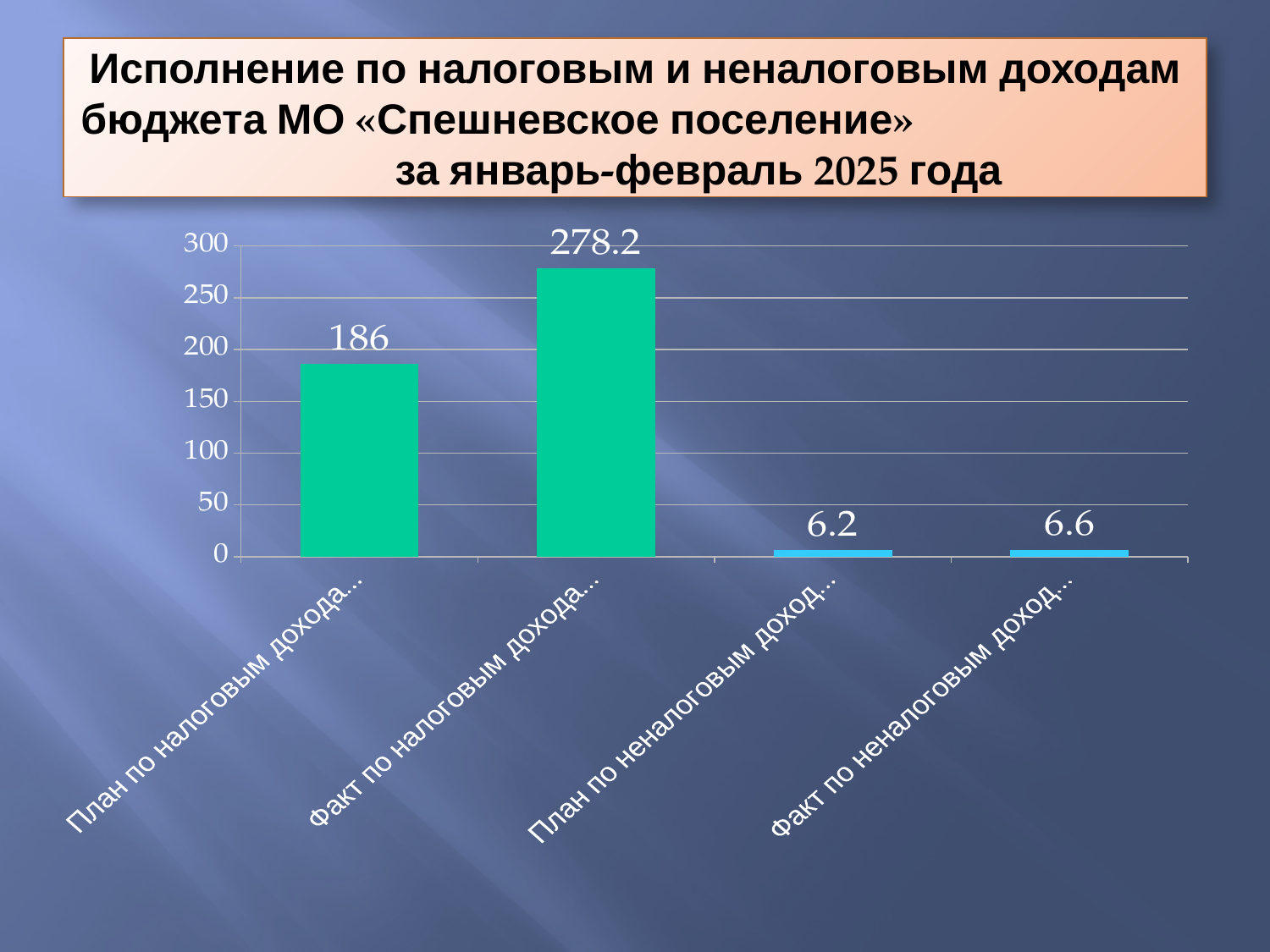

# Исполнение по налоговым и неналоговым доходам бюджета МО «Спешневское поселение»                                       за январь-февраль 2025 года

### Chart

| Category | Столбец1 |
|---|---|
| План по налоговым доходам за январь-февраль 2025г. | 186.0 |
| Факт по налоговым доходам за январь-февраль 2025г. | 278.2 |
| План по неналоговым доходам за январь-февраль 2025г. | 6.2 |
| Факт по неналоговым доходам за январь-февраль 2025г. | 6.6 |